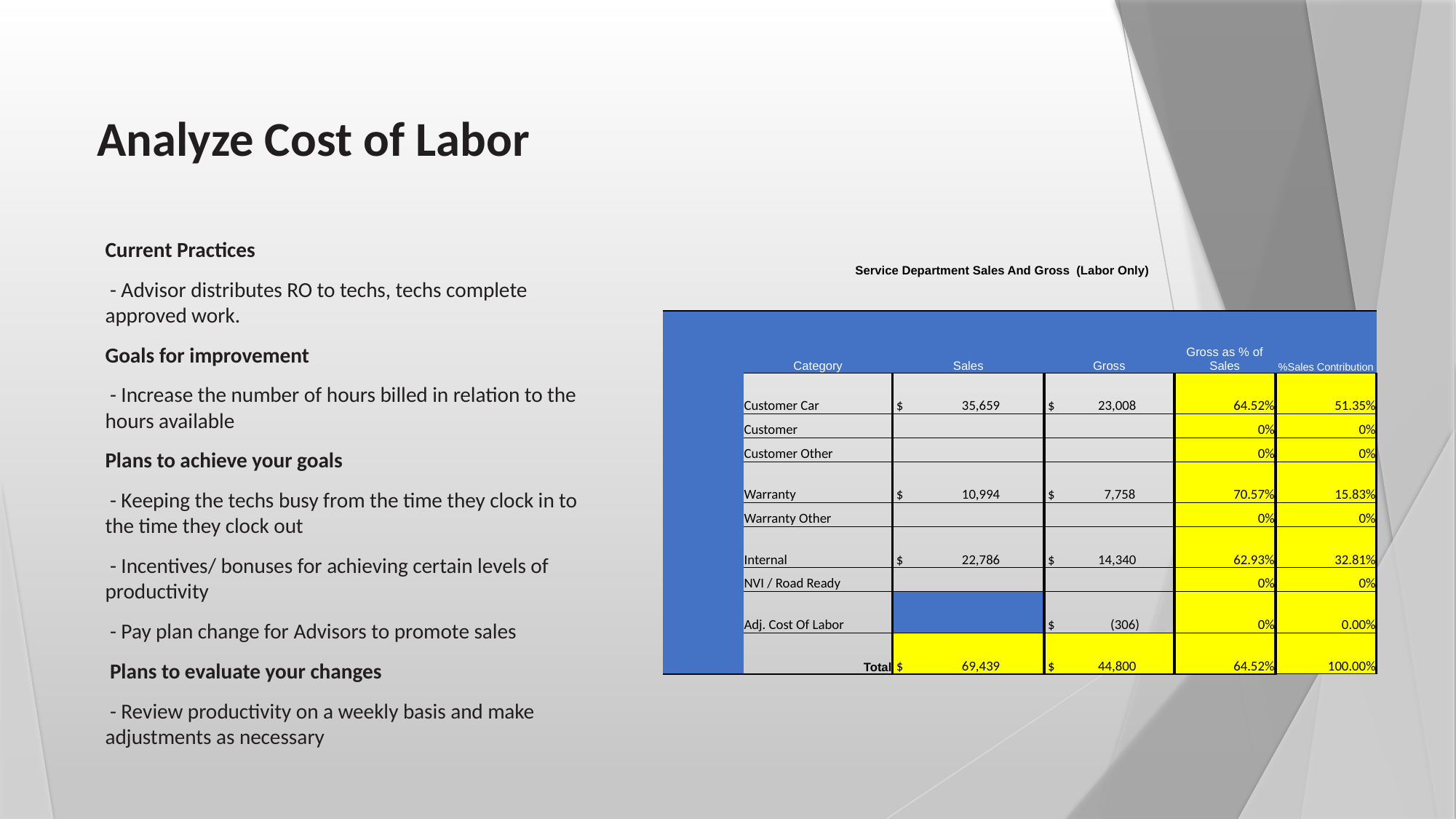

# Analyze Cost of Labor
Current Practices
 - Advisor distributes RO to techs, techs complete approved work.
Goals for improvement
 - Increase the number of hours billed in relation to the hours available
Plans to achieve your goals
 - Keeping the techs busy from the time they clock in to the time they clock out
 - Incentives/ bonuses for achieving certain levels of productivity
 - Pay plan change for Advisors to promote sales
 Plans to evaluate your changes
 - Review productivity on a weekly basis and make adjustments as necessary

| Service Department Sales And Gross (Labor Only) |  |  |  |  |  |
| --- | --- | --- | --- | --- | --- |
|  |  |  |  |  |  |
|  | Category | Sales | Gross | Gross as % of Sales | %Sales Contribution |
|  | Customer Car | $ 35,659 | $ 23,008 | 64.52% | 51.35% |
|  | Customer |  |  | 0% | 0% |
|  | Customer Other |  |  | 0% | 0% |
|  | Warranty | $ 10,994 | $ 7,758 | 70.57% | 15.83% |
|  | Warranty Other |  |  | 0% | 0% |
|  | Internal | $ 22,786 | $ 14,340 | 62.93% | 32.81% |
|  | NVI / Road Ready |  |  | 0% | 0% |
|  | Adj. Cost Of Labor |  | $ (306) | 0% | 0.00% |
|  | Total | $ 69,439 | $ 44,800 | 64.52% | 100.00% |